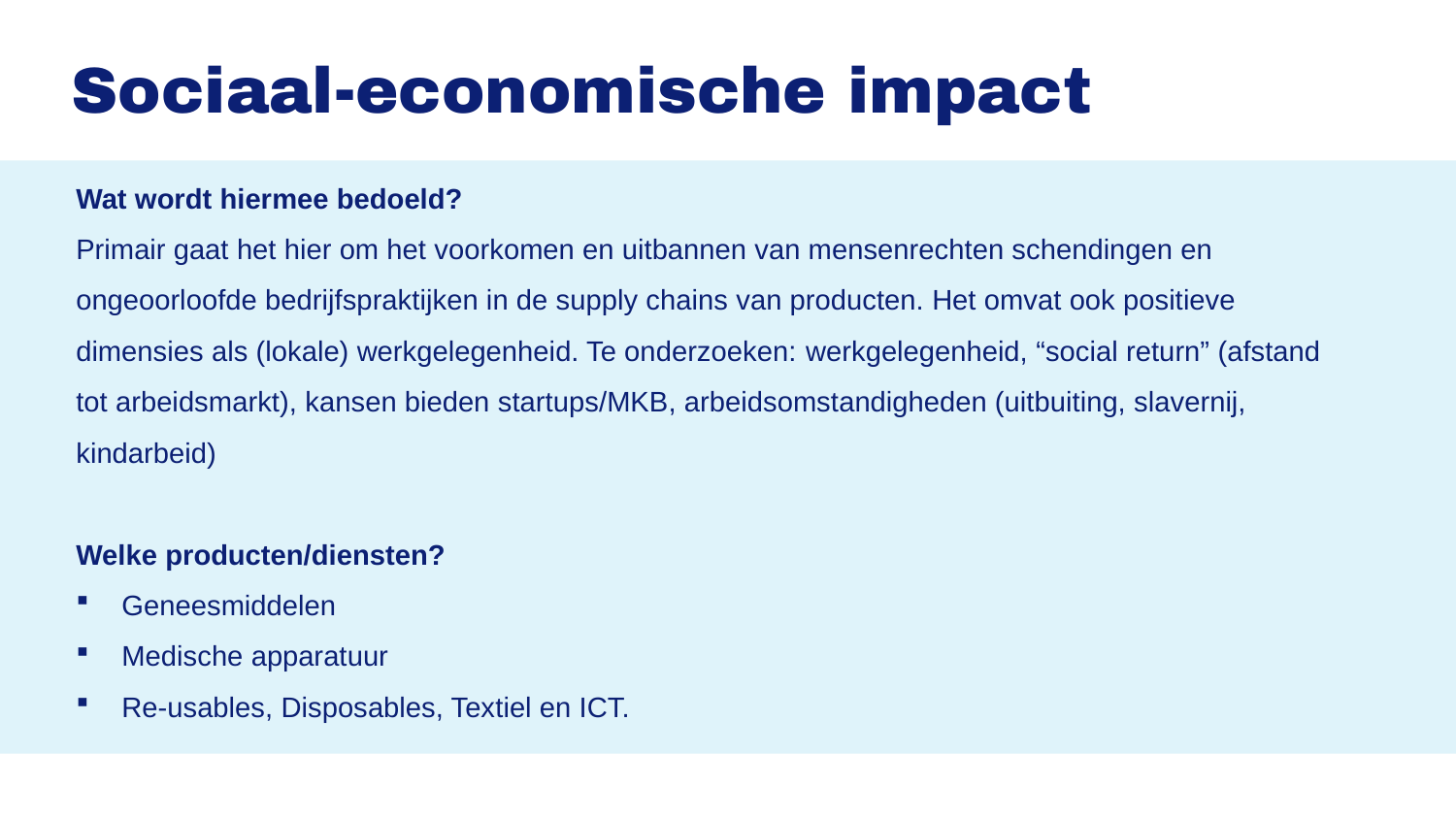

# Sociaal-economische impact
Wat wordt hiermee bedoeld?
Primair gaat het hier om het voorkomen en uitbannen van mensenrechten schendingen en ongeoorloofde bedrijfspraktijken in de supply chains van producten. Het omvat ook positieve dimensies als (lokale) werkgelegenheid. Te onderzoeken: werkgelegenheid, “social return” (afstand tot arbeidsmarkt), kansen bieden startups/MKB, arbeidsomstandigheden (uitbuiting, slavernij, kindarbeid)

Welke producten/diensten?
Geneesmiddelen
Medische apparatuur
Re-usables, Disposables, Textiel en ICT.